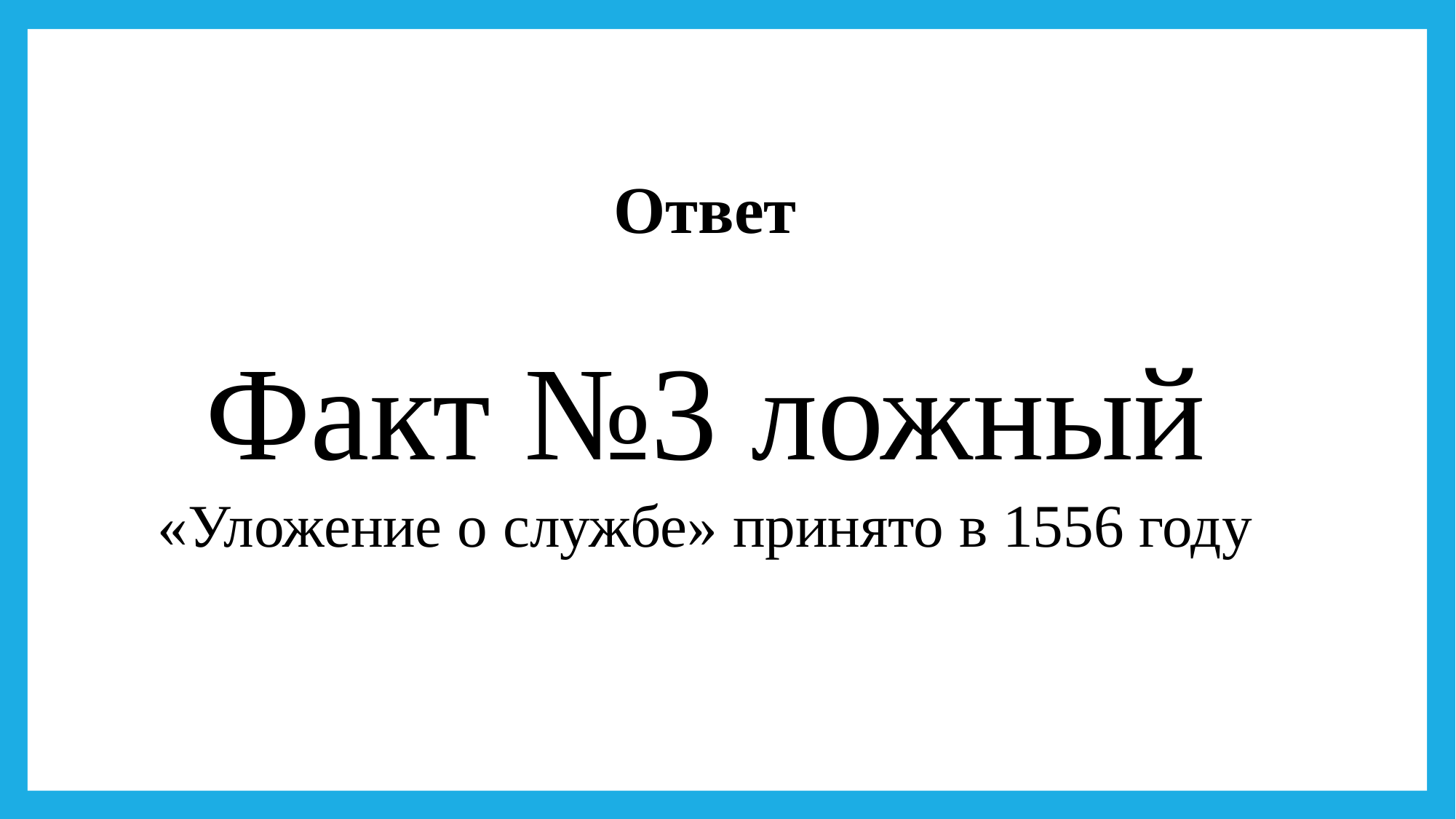

Ответ

Факт №3 ложный
«Уложение о службе» принято в 1556 году